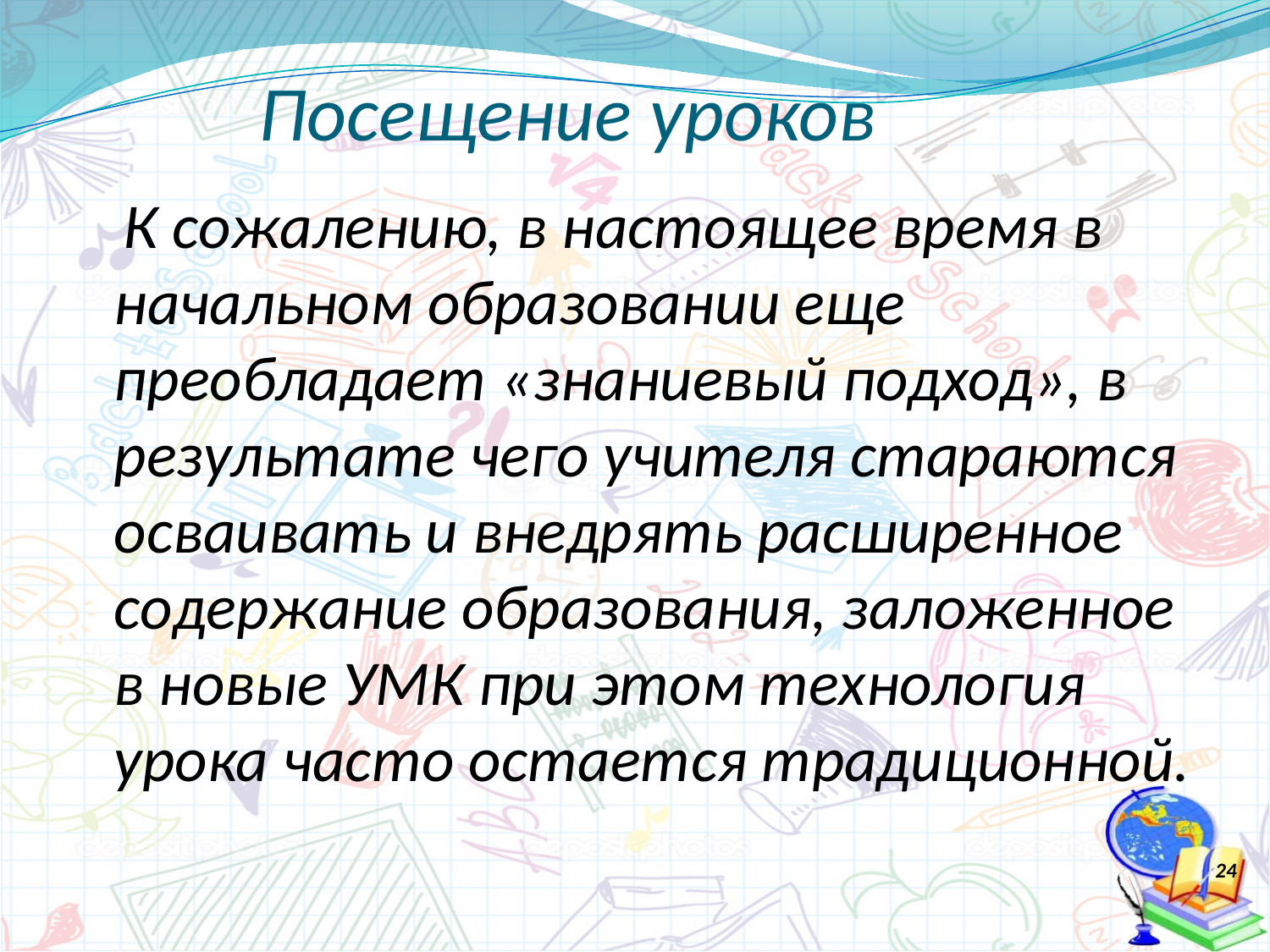

# Посещение уроков
    К сожалению, в настоящее время в начальном образовании еще преобладает «знаниевый подход», в результате чего учителя стараются осваивать и внедрять расширенное содержание образования, заложенное в новые УМК при этом технология урока часто остается традиционной.

24